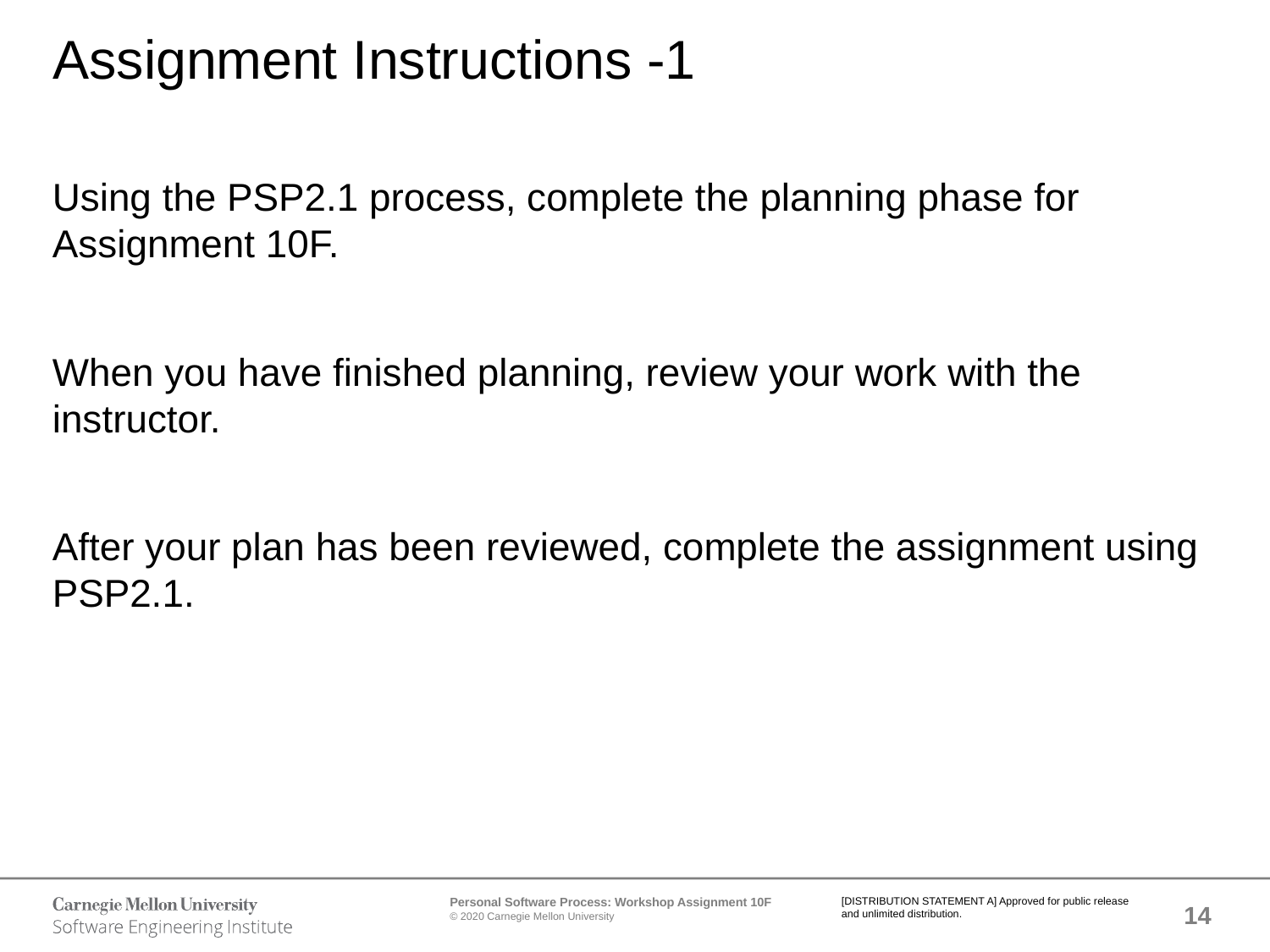

# Assignment Instructions -1
Using the PSP2.1 process, complete the planning phase for Assignment 10F.

When you have finished planning, review your work with the instructor.

After your plan has been reviewed, complete the assignment using PSP2.1.